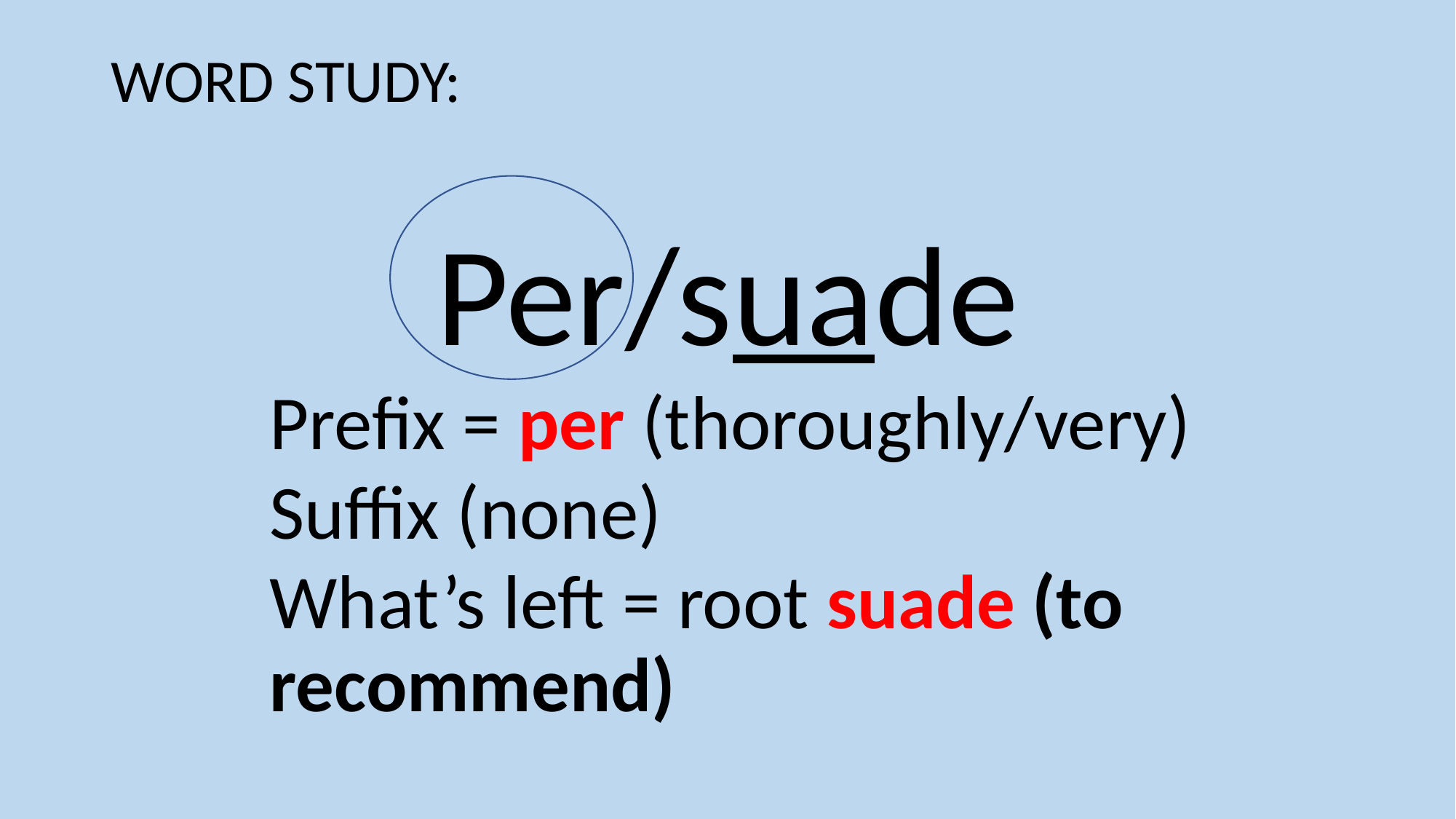

# WORD STUDY:

Per/suade
Prefix = per (thoroughly/very)
Suffix (none)
What’s left = root suade (to recommend)